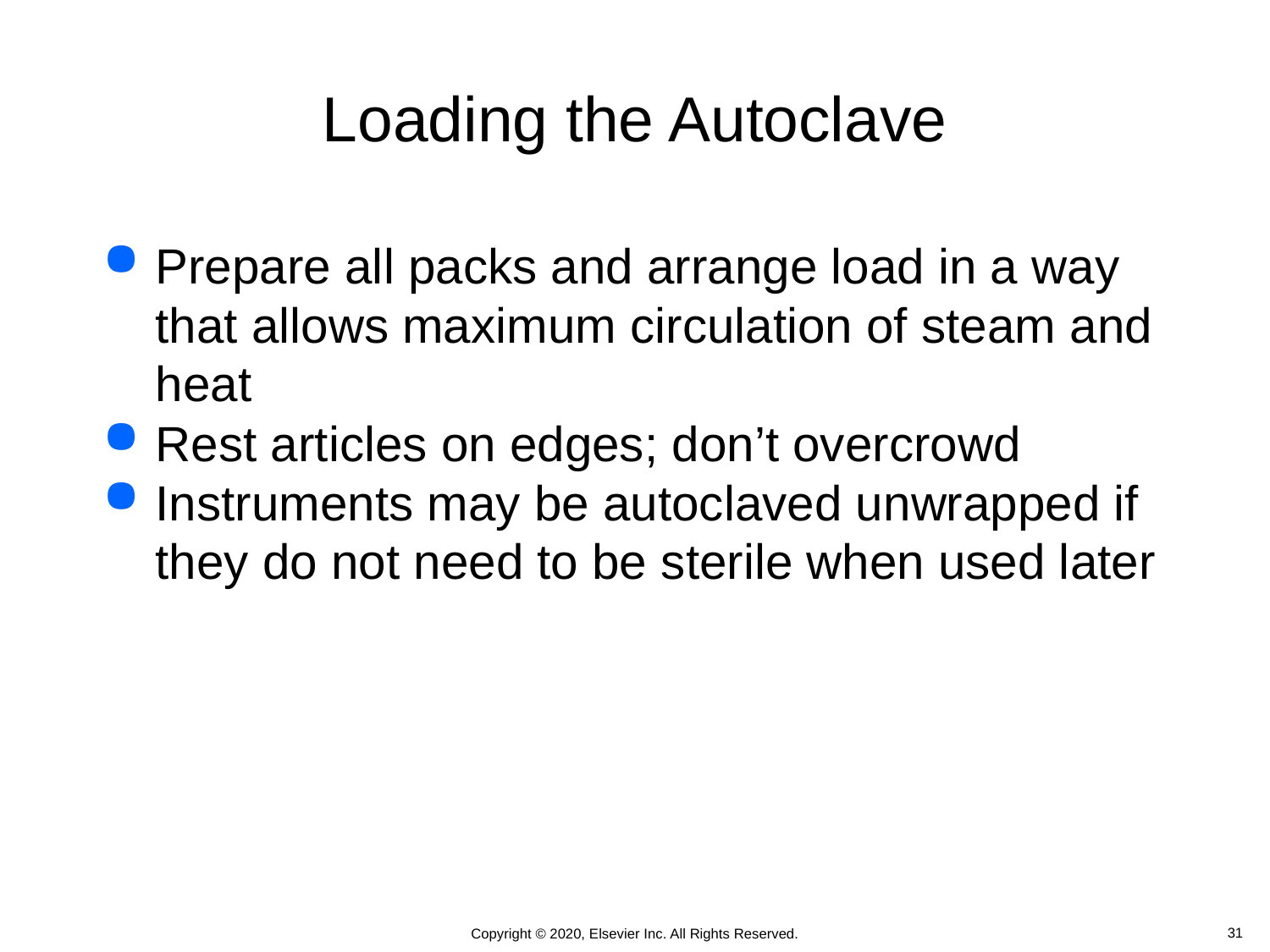

# Loading the Autoclave
Prepare all packs and arrange load in a way that allows maximum circulation of steam and heat
Rest articles on edges; don’t overcrowd
Instruments may be autoclaved unwrapped if they do not need to be sterile when used later
 31